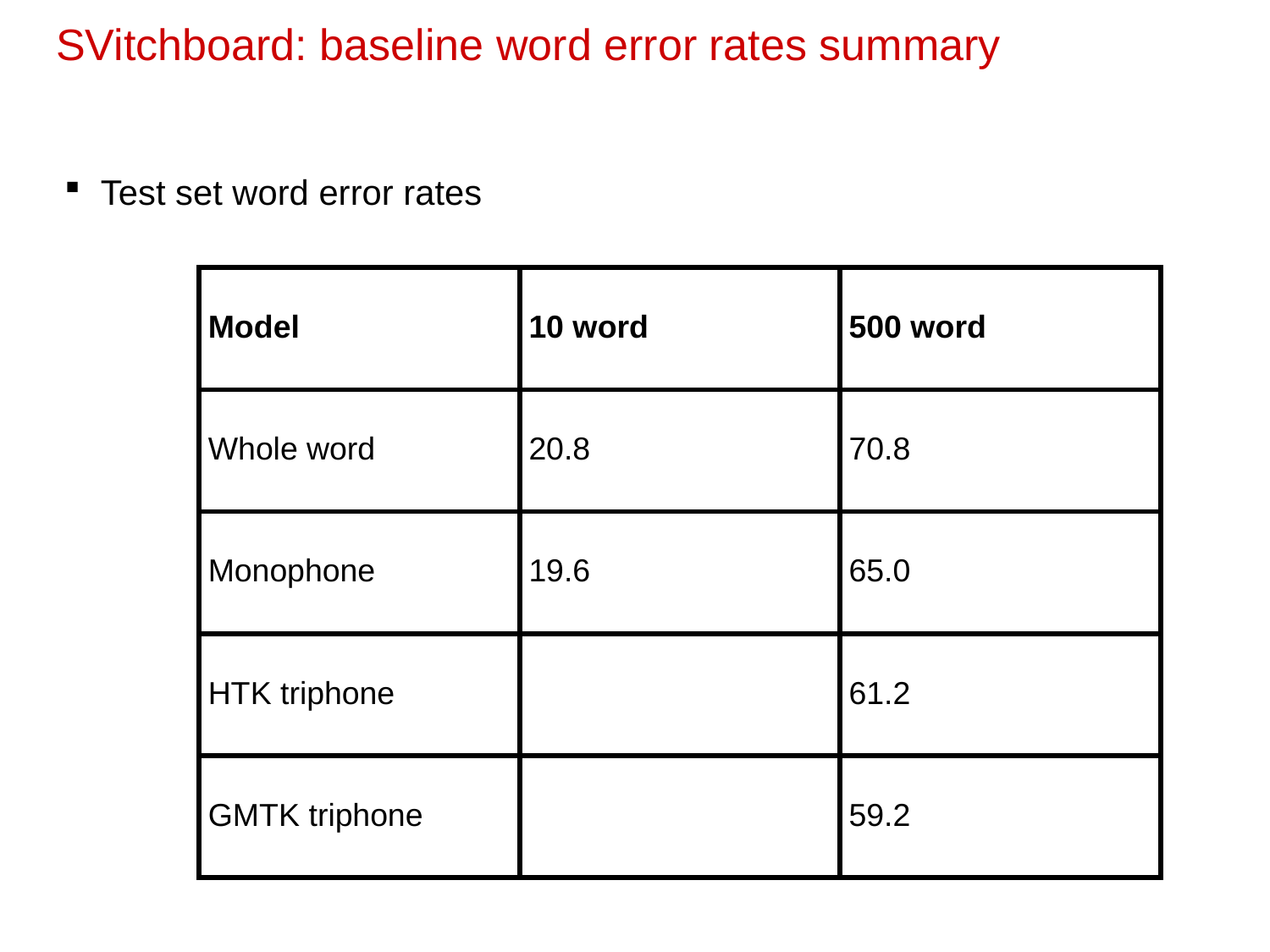

# SVitchboard: baseline word error rates summary
Test set word error rates
| Model | 10 word | 500 word |
| --- | --- | --- |
| Whole word | 20.8 | 70.8 |
| Monophone | 19.6 | 65.0 |
| HTK triphone |  | 61.2 |
| GMTK triphone |  | 59.2 |